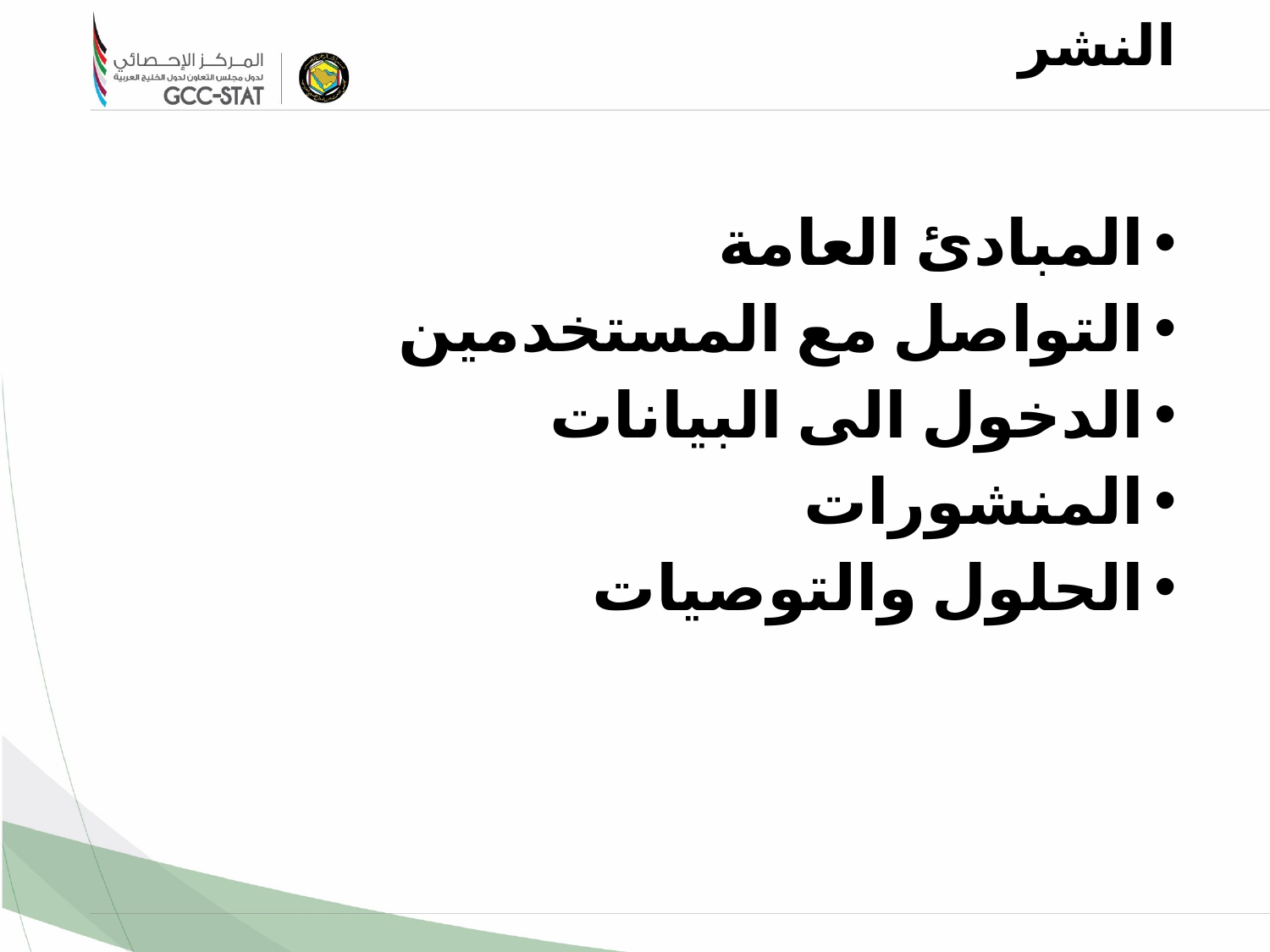

النشر
المبادئ العامة
التواصل مع المستخدمين
الدخول الى البيانات
المنشورات
الحلول والتوصيات